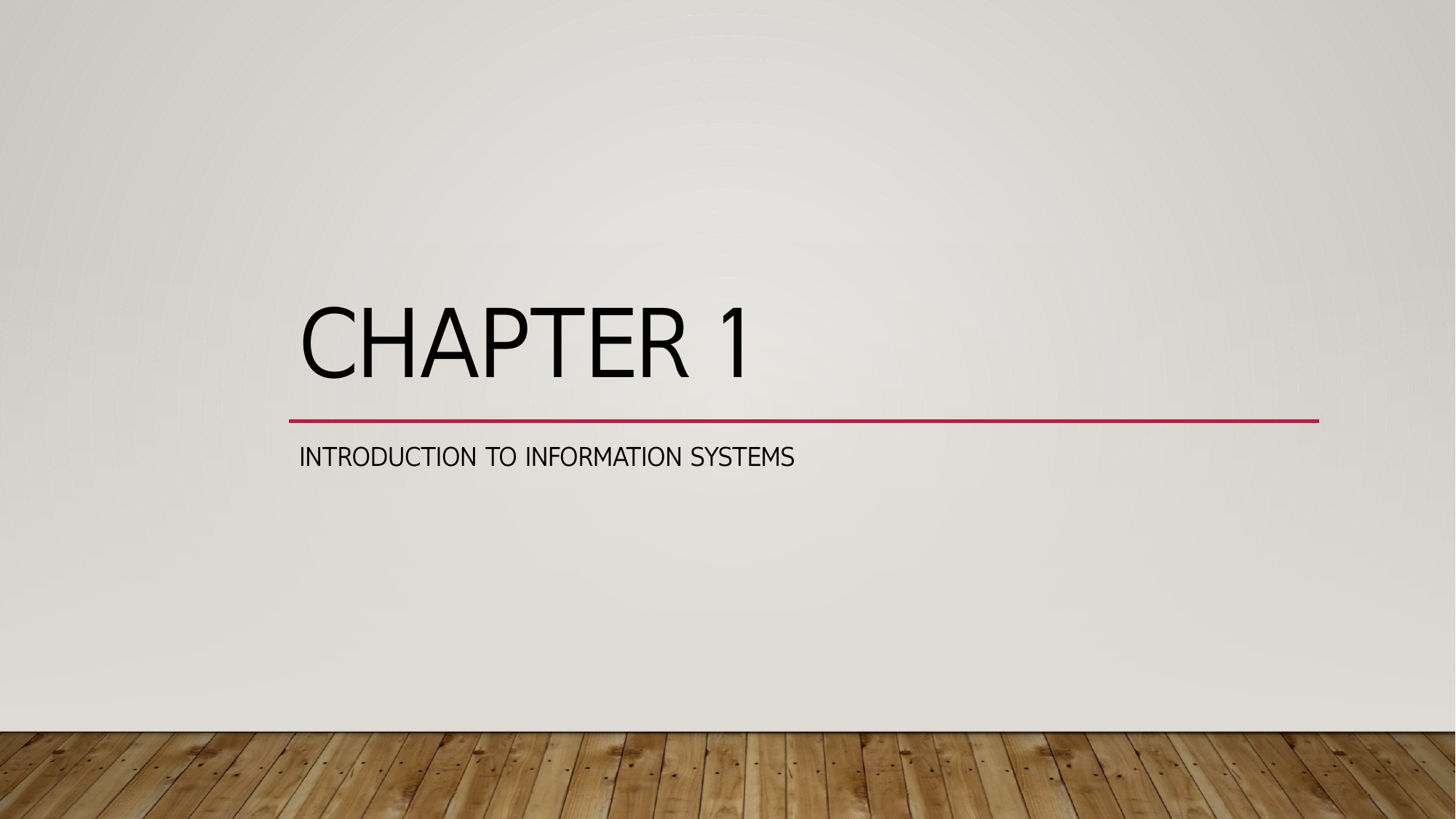

# Chapter 1
Introduction to information systems